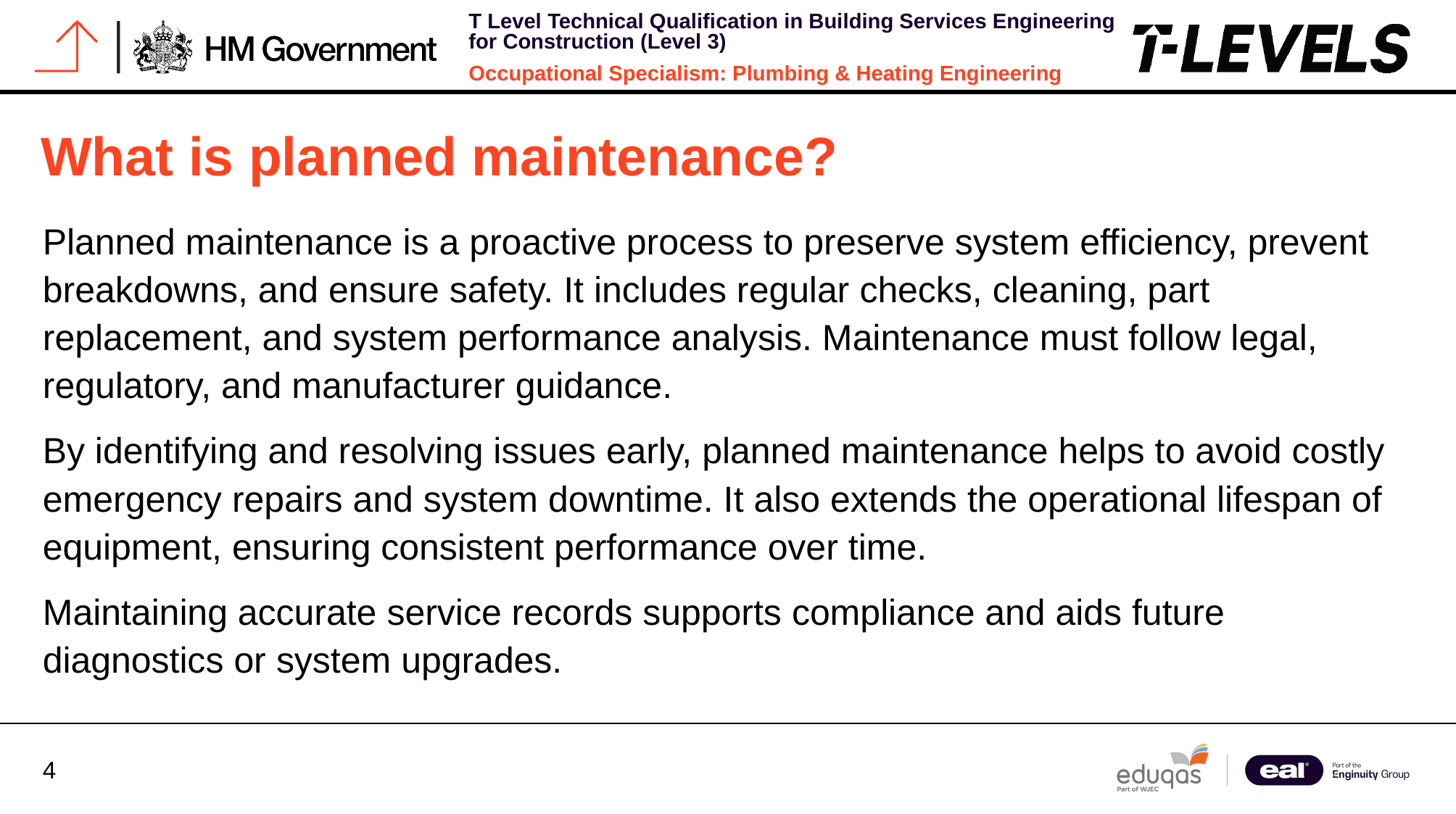

# What is planned maintenance?
Planned maintenance is a proactive process to preserve system efficiency, prevent breakdowns, and ensure safety. It includes regular checks, cleaning, part replacement, and system performance analysis. Maintenance must follow legal, regulatory, and manufacturer guidance.
By identifying and resolving issues early, planned maintenance helps to avoid costly emergency repairs and system downtime. It also extends the operational lifespan of equipment, ensuring consistent performance over time.
Maintaining accurate service records supports compliance and aids future diagnostics or system upgrades.